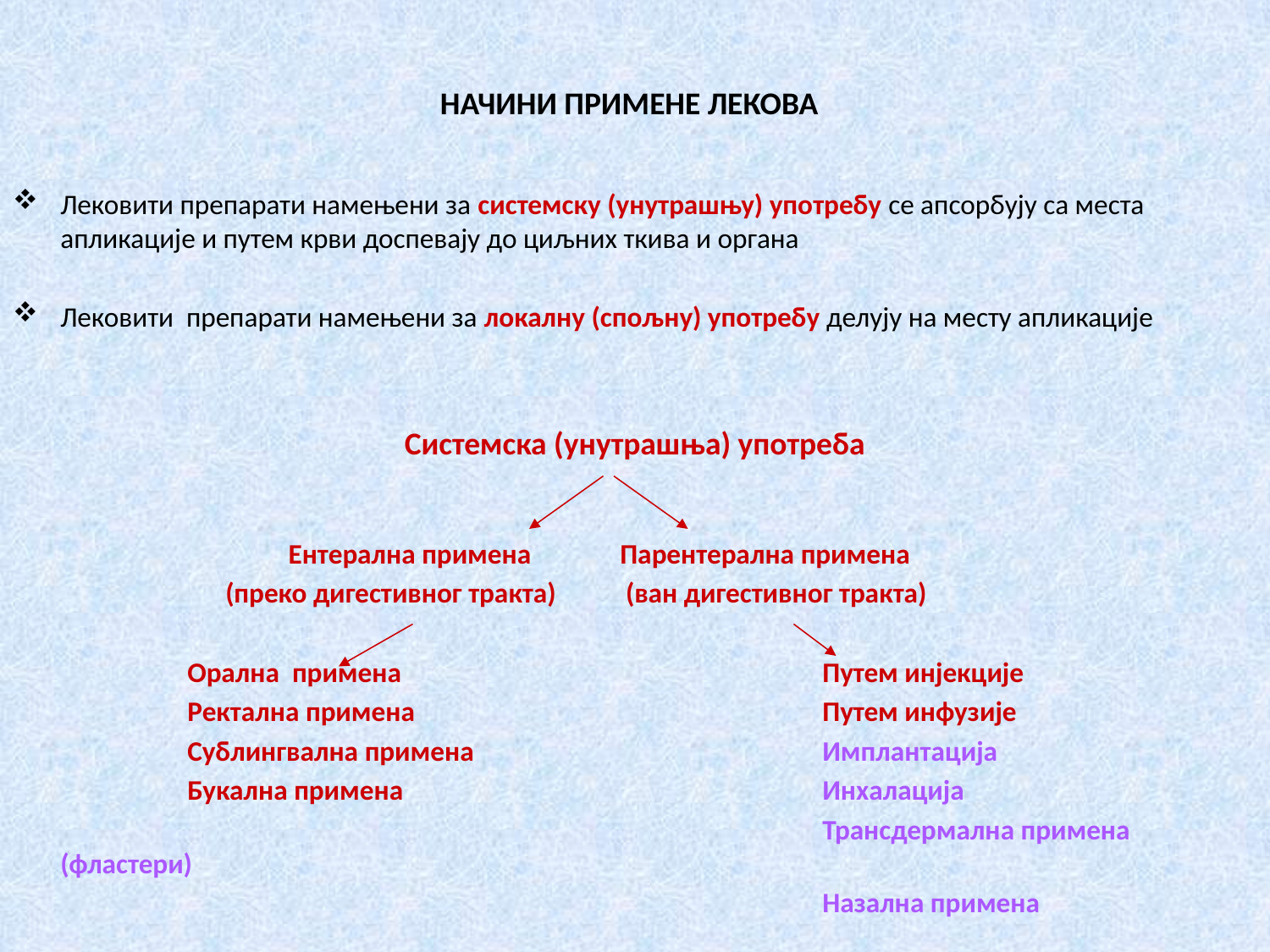

# НАЧИНИ ПРИМЕНЕ ЛЕКОВА
Лековити препарати намењени за системску (унутрашњу) употребу се апсорбују са места апликације и путем крви доспевају до циљних ткива и органа

Лековити  препарати намењени за локалну (спољну) употребу делују на месту апликације

Системска (унутрашња) употреба

 Ентерална примена              Парентерална примена
	                          (преко дигестивног тракта)           (ван дигестивног тракта)

	        	Орална  примена                                                   	Путем инјекције
		Ректална примена			          	Путем инфузије
		Сублингвална примена		             	Имплантација
		Букална примена	                                  		Инхалација
							Трансдермална примена (фластери)
          						Назална примена